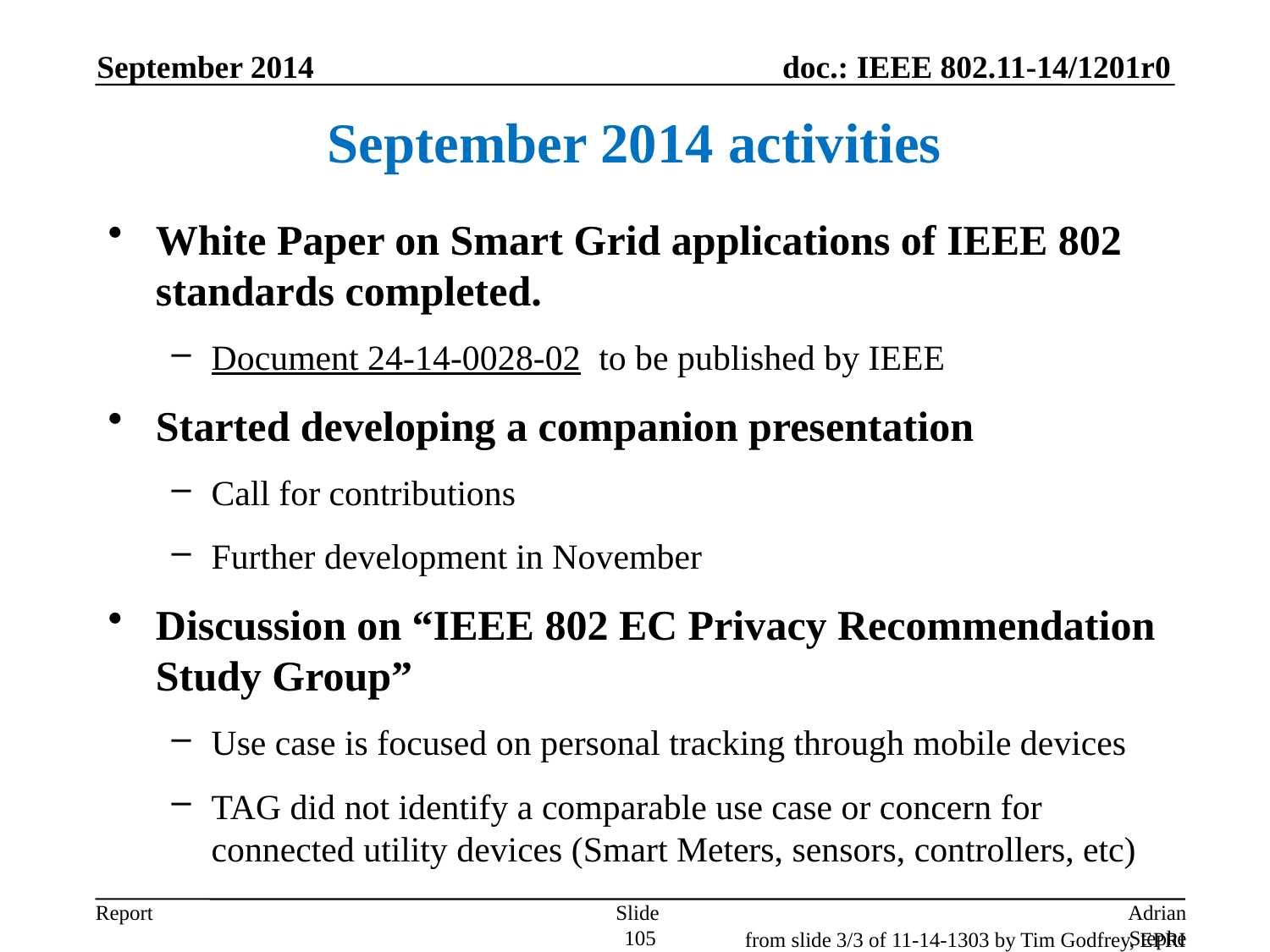

September 2014
# September 2014 activities
White Paper on Smart Grid applications of IEEE 802 standards completed.
Document 24-14-0028-02  to be published by IEEE
Started developing a companion presentation
Call for contributions
Further development in November
Discussion on “IEEE 802 EC Privacy Recommendation Study Group”
Use case is focused on personal tracking through mobile devices
TAG did not identify a comparable use case or concern for connected utility devices (Smart Meters, sensors, controllers, etc)
Slide 105
Adrian Stephens, Intel Corporation
from slide 3/3 of 11-14-1303 by Tim Godfrey, EPRI